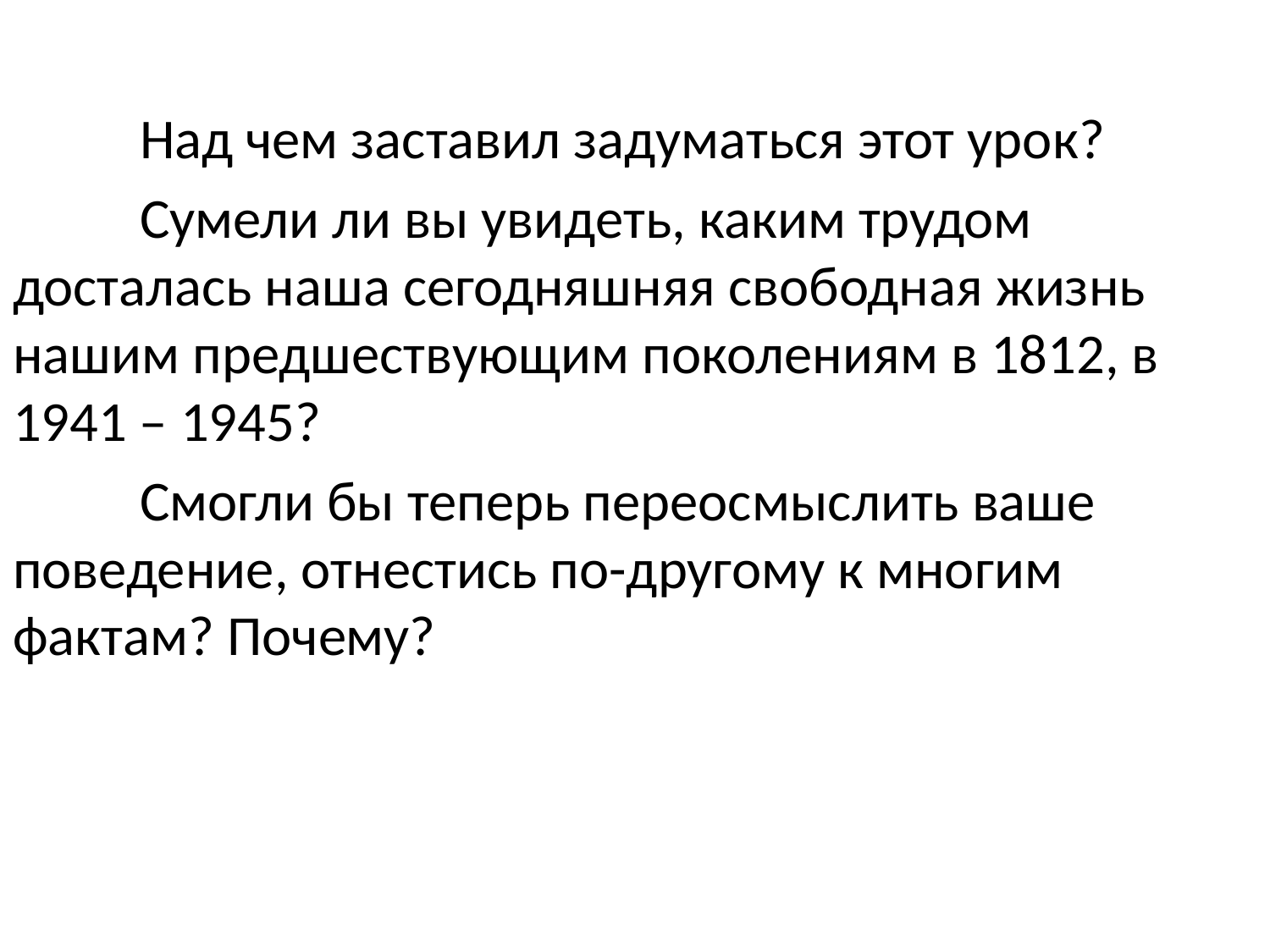

Над чем заставил задуматься этот урок?
	Сумели ли вы увидеть, каким трудом досталась наша сегодняшняя свободная жизнь нашим предшествующим поколениям в 1812, в 1941 – 1945?
	Смогли бы теперь переосмыслить ваше поведение, отнестись по-другому к многим фактам? Почему?
|  |
| --- |